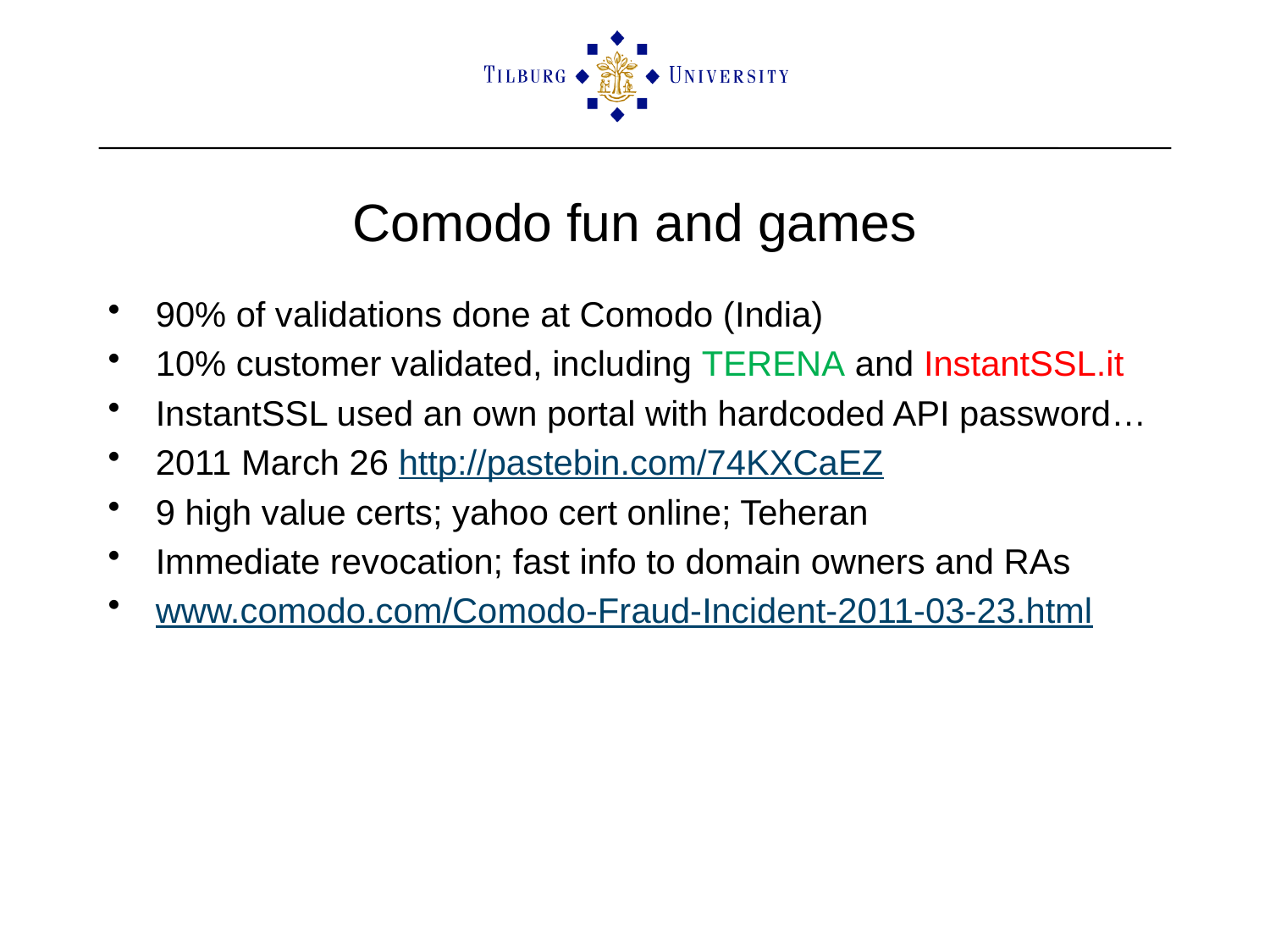

# Comodo fun and games
90% of validations done at Comodo (India)
10% customer validated, including TERENA and InstantSSL.it
InstantSSL used an own portal with hardcoded API password…
2011 March 26 http://pastebin.com/74KXCaEZ
9 high value certs; yahoo cert online; Teheran
Immediate revocation; fast info to domain owners and RAs
www.comodo.com/Comodo-Fraud-Incident-2011-03-23.html